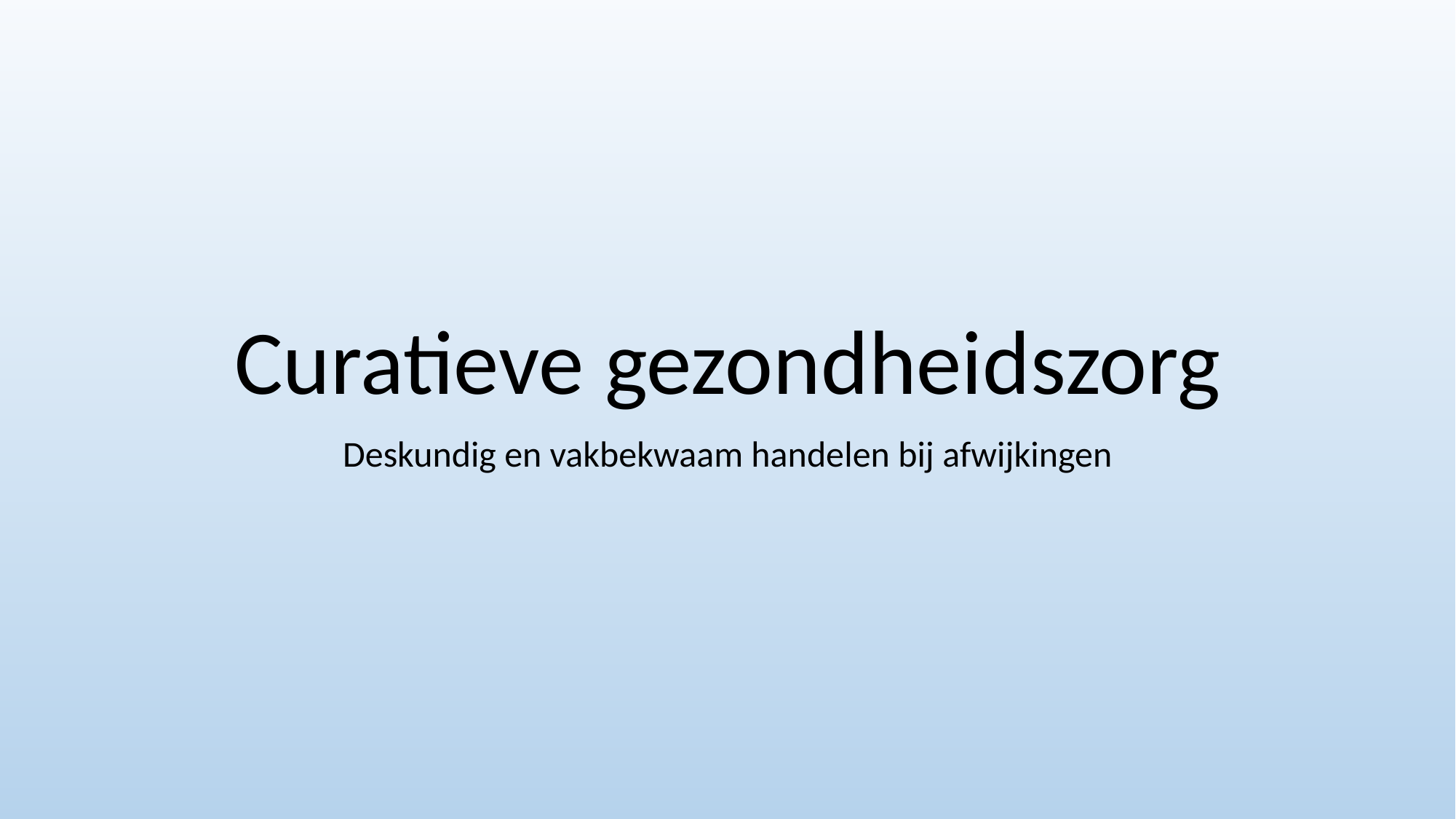

# Curatieve gezondheidszorg
Deskundig en vakbekwaam handelen bij afwijkingen